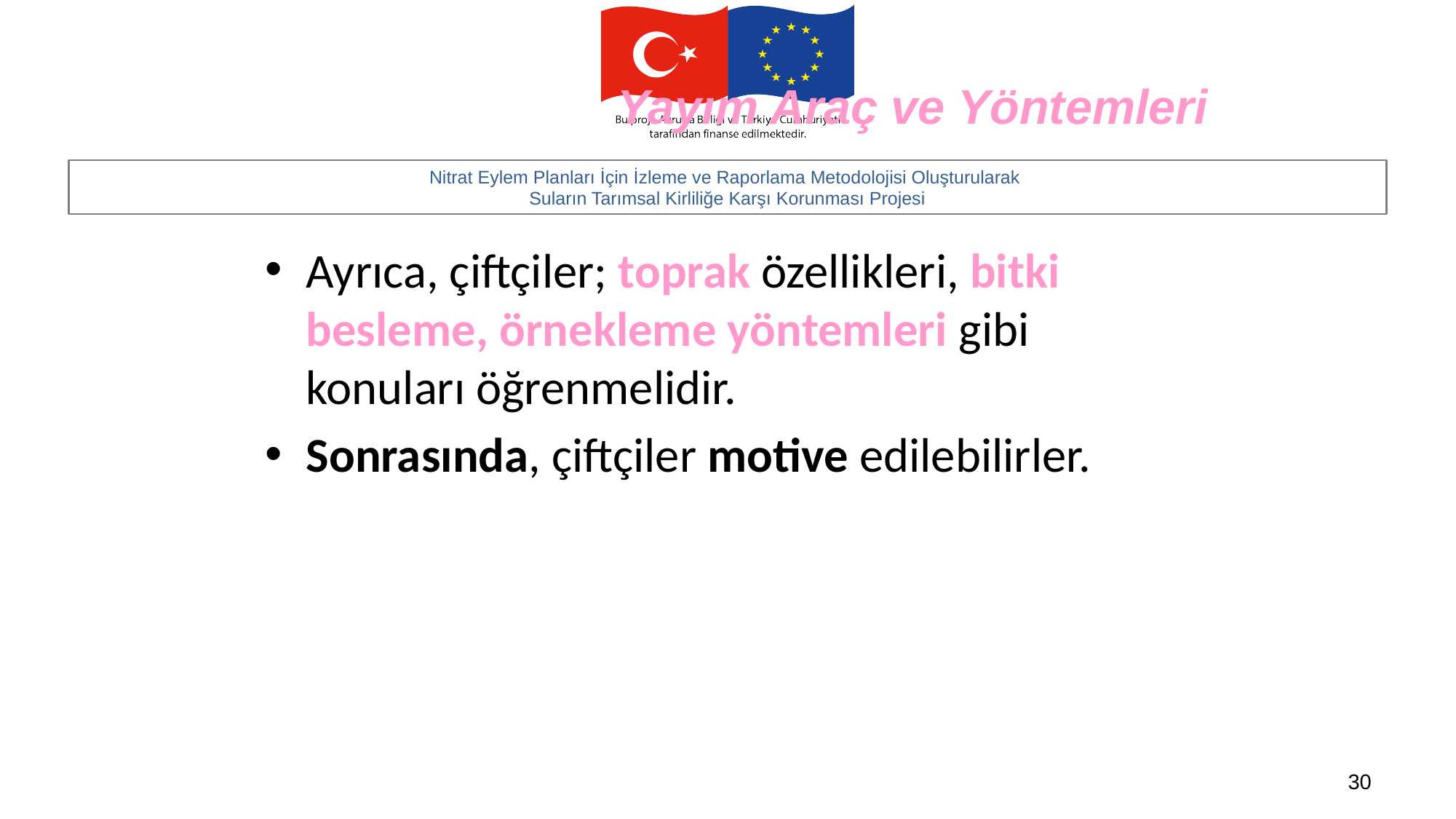

Yayım Araç ve Yöntemleri
Ayrıca, çiftçiler; toprak özellikleri, bitki besleme, örnekleme yöntemleri gibi konuları öğrenmelidir.
Sonrasında, çiftçiler motive edilebilirler.
30